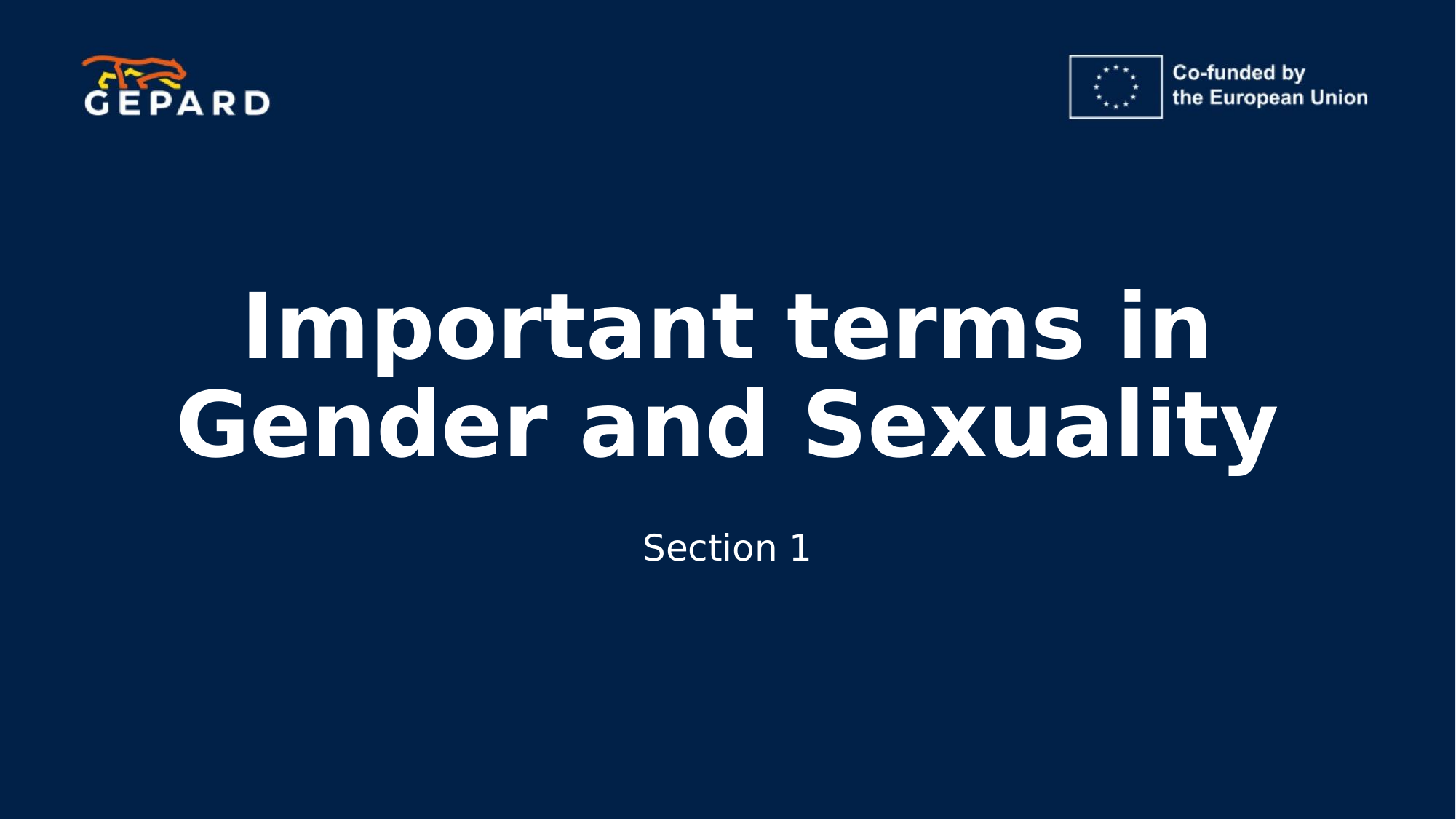

# Important terms in Gender and Sexuality
Section 1